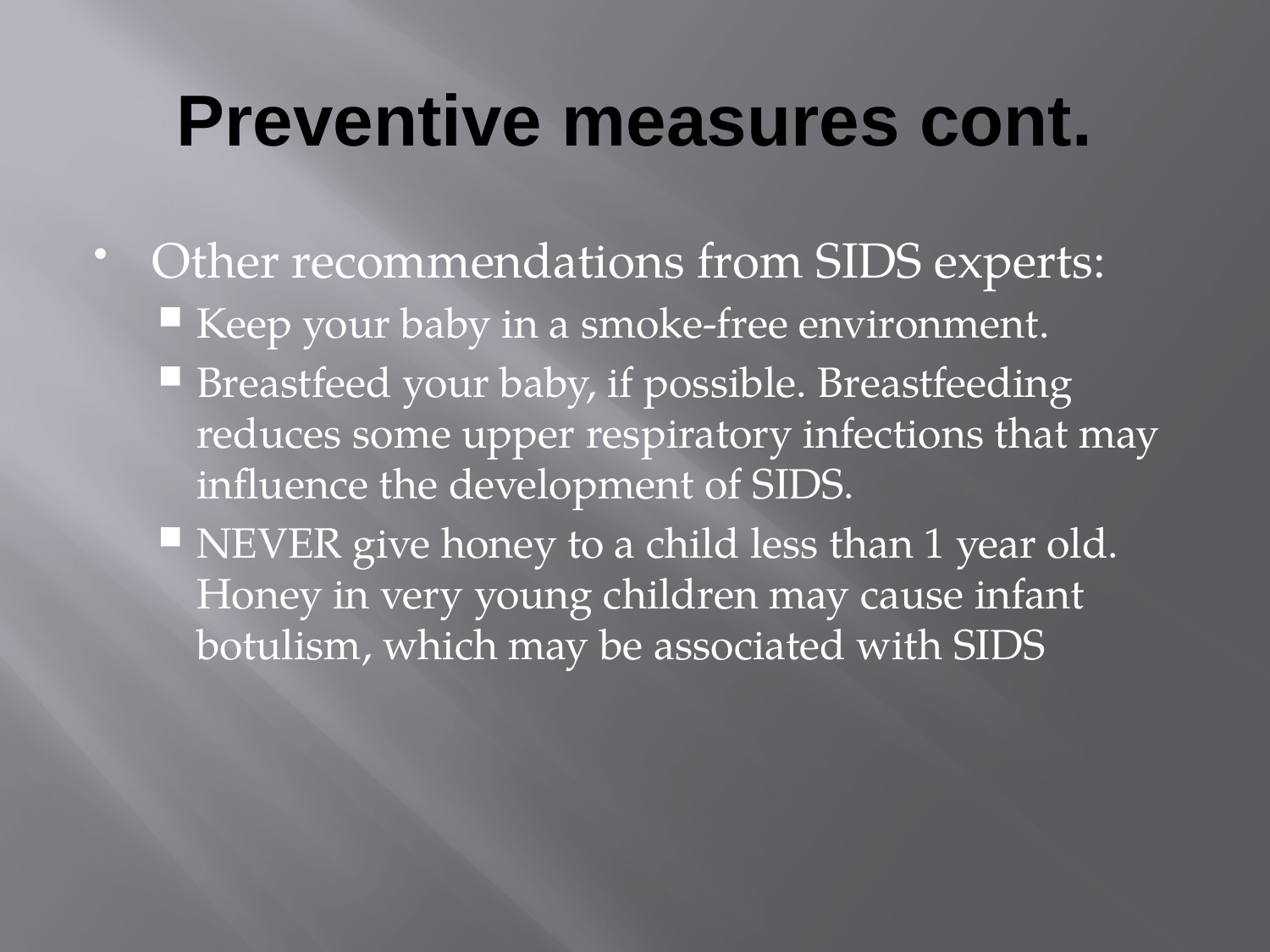

# Preventive measures cont.
Other recommendations from SIDS experts:
Keep your baby in a smoke-free environment.
Breastfeed your baby, if possible. Breastfeeding reduces some upper respiratory infections that may influence the development of SIDS.
NEVER give honey to a child less than 1 year old. Honey in very young children may cause infant botulism, which may be associated with SIDS